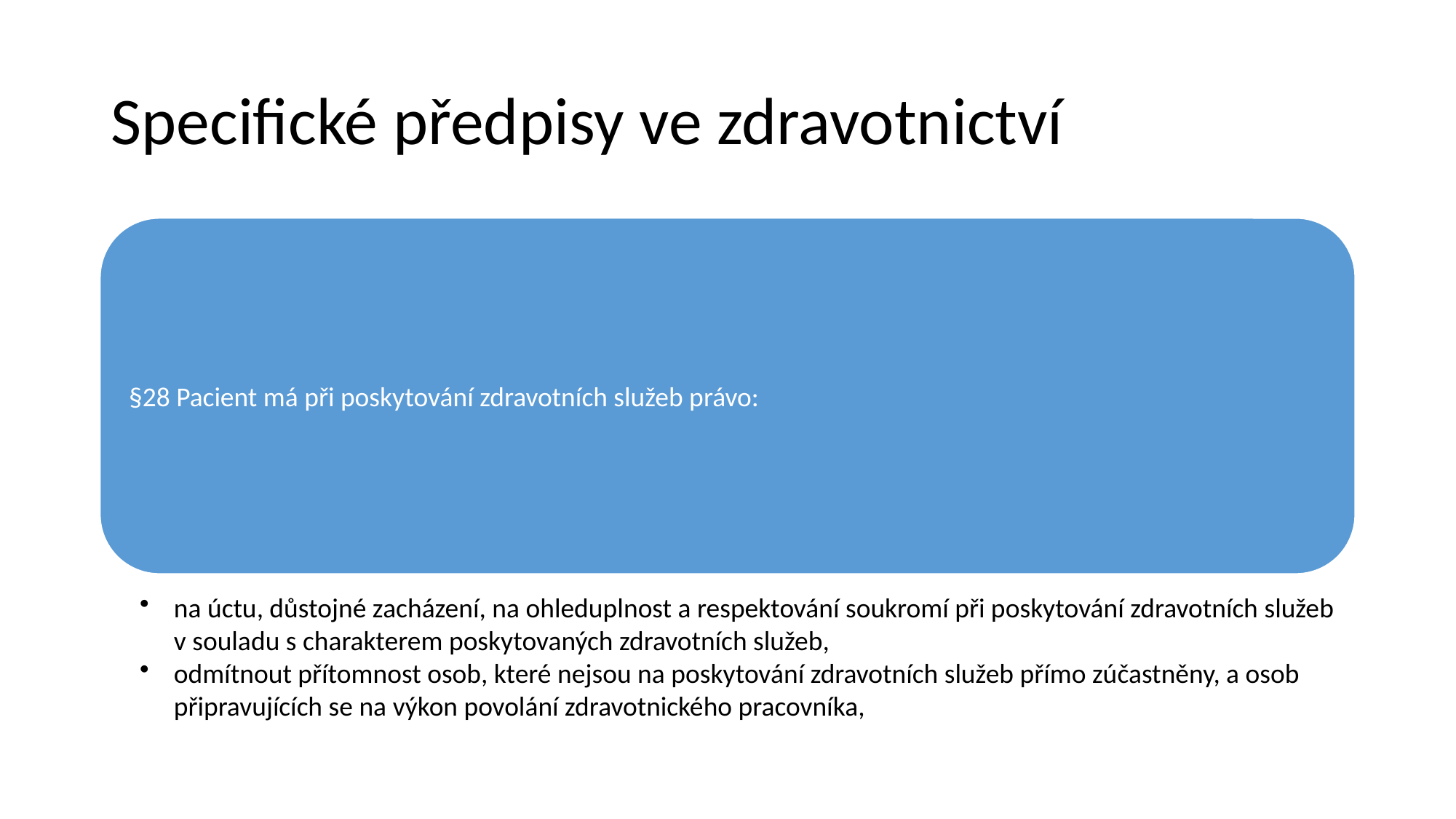

# Specifické předpisy ve zdravotnictví
§28 Pacient má při poskytování zdravotních služeb právo:
na úctu, důstojné zacházení, na ohleduplnost a respektování soukromí při poskytování zdravotních služeb v souladu s charakterem poskytovaných zdravotních služeb,
odmítnout přítomnost osob, které nejsou na poskytování zdravotních služeb přímo zúčastněny, a osob připravujících se na výkon povolání zdravotnického pracovníka,